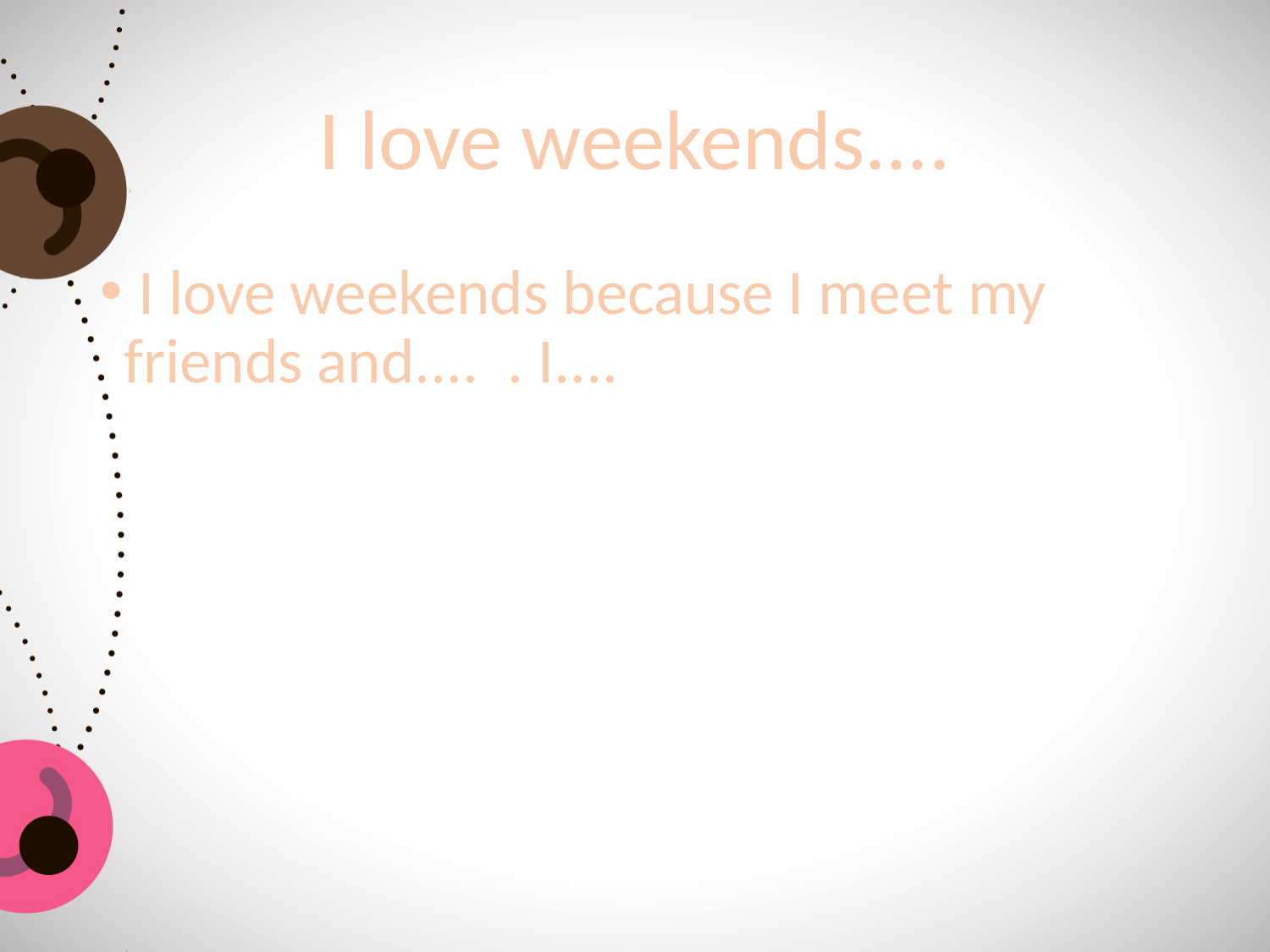

# I love weekends....
 I love weekends because I meet my friends and....  . I....